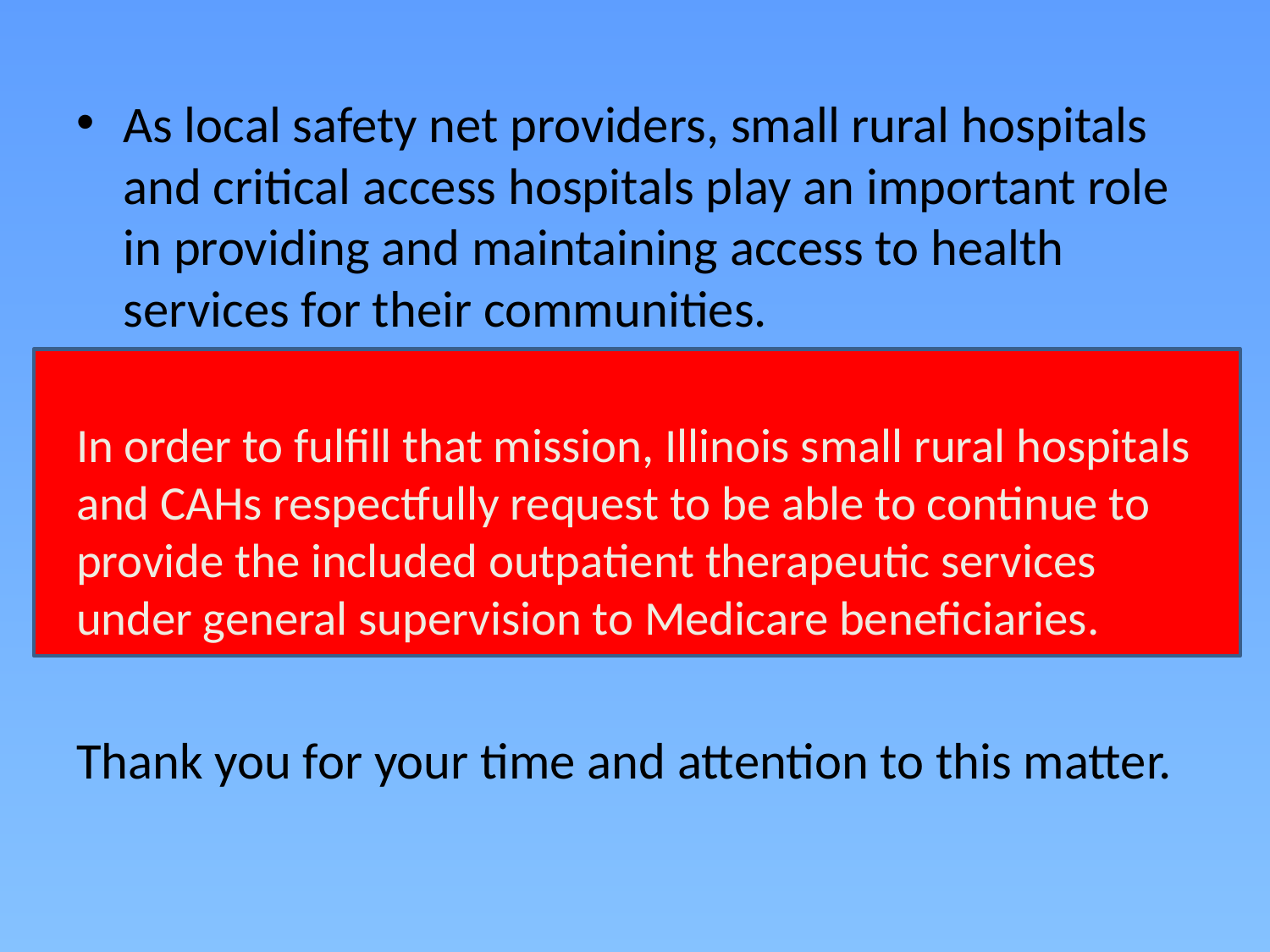

As local safety net providers, small rural hospitals and critical access hospitals play an important role in providing and maintaining access to health services for their communities.

In order to fulfill that mission, Illinois small rural hospitals and CAHs respectfully request to be able to continue to provide the included outpatient therapeutic services under general supervision to Medicare beneficiaries.

Thank you for your time and attention to this matter.